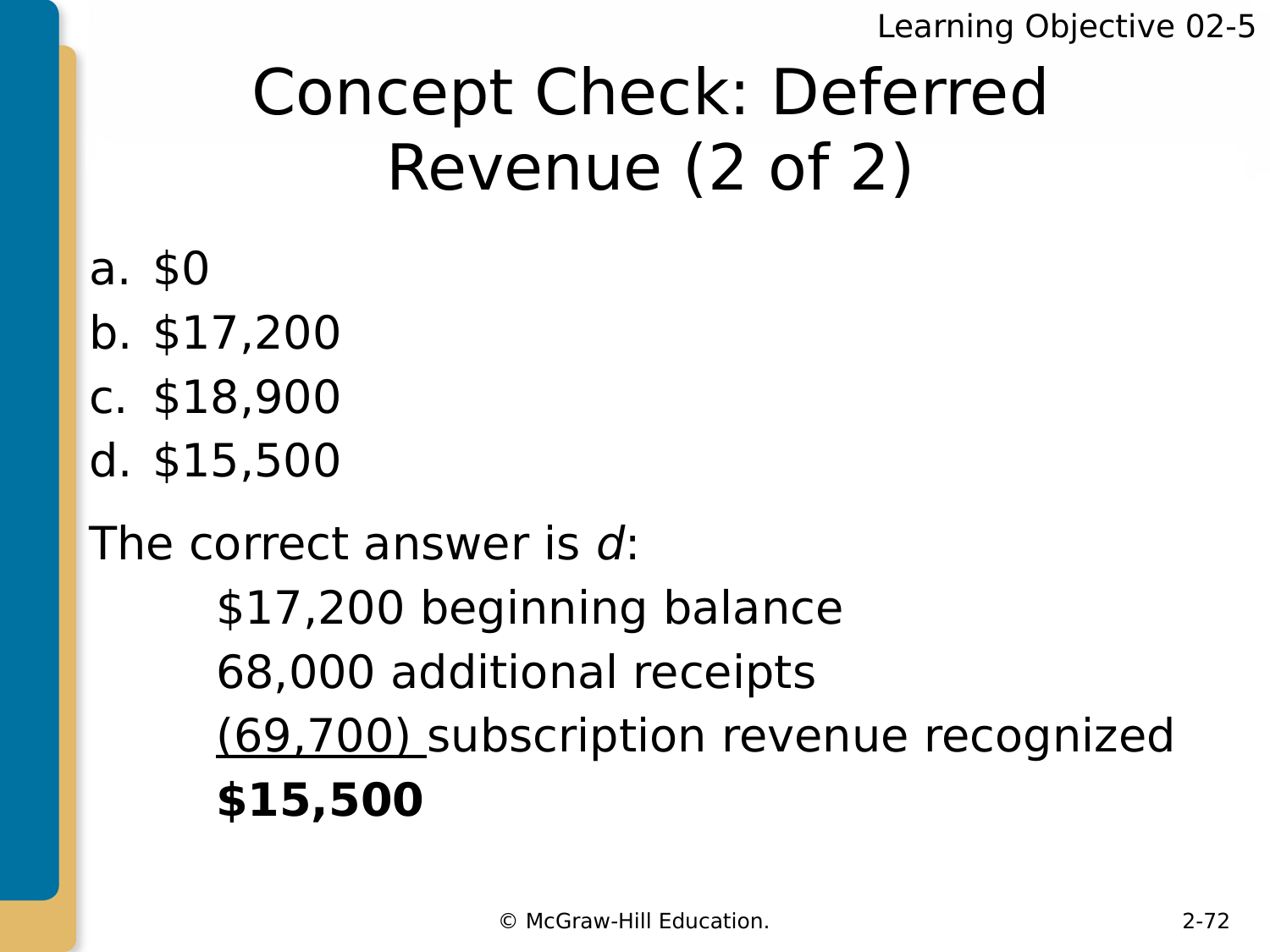

Learning Objective 02-5
# Concept Check: Deferred Revenue (2 of 2)
$0
$17,200
$18,900
$15,500
The correct answer is d:
	$17,200 beginning balance
	68,000 additional receipts
	(69,700) subscription revenue recognized
	$15,500